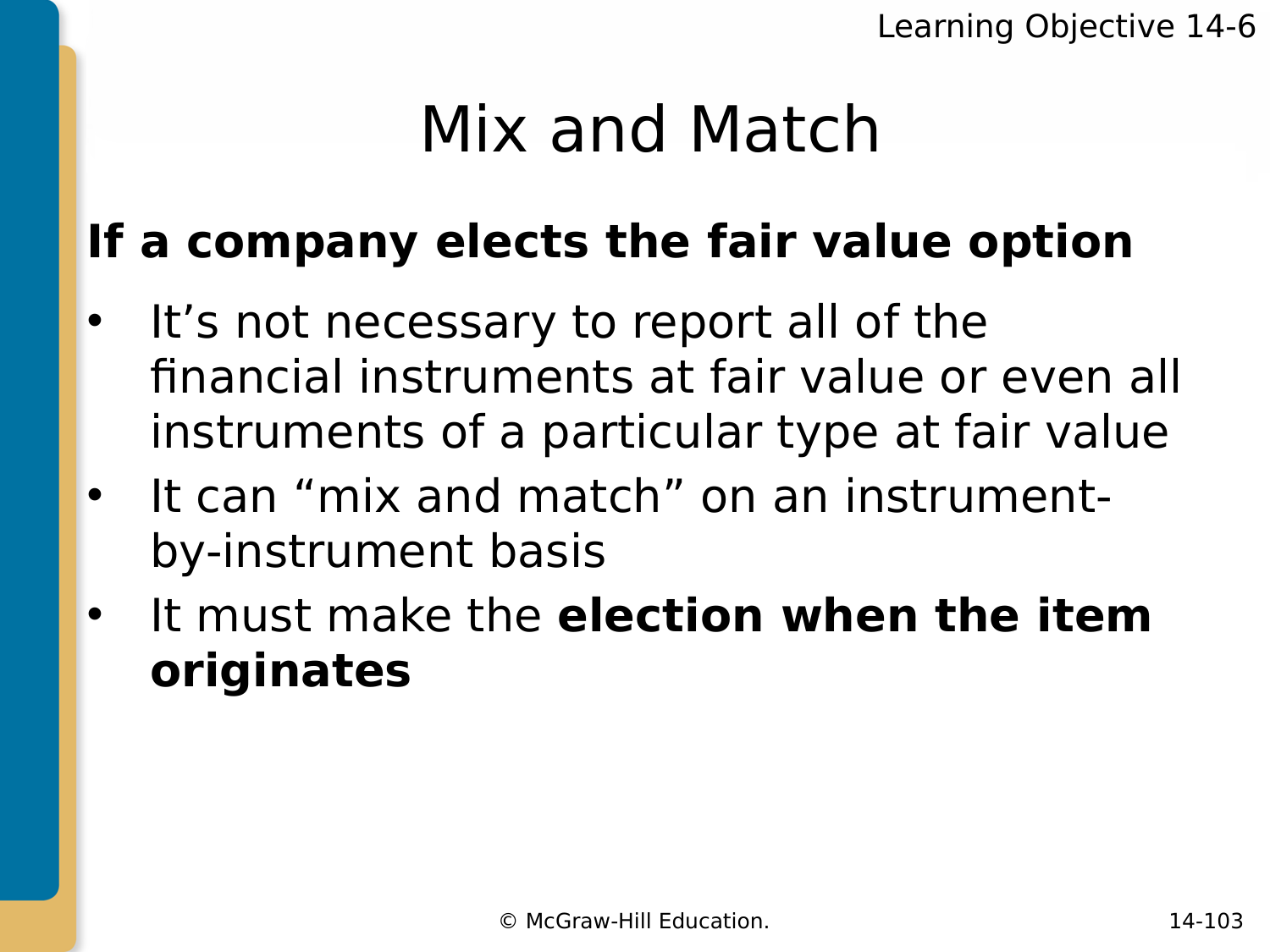

Learning Objective 14-6
# Mix and Match
If a company elects the fair value option
It’s not necessary to report all of the financial instruments at fair value or even all instruments of a particular type at fair value
It can “mix and match” on an instrument-by-instrument basis
It must make the election when the item originates